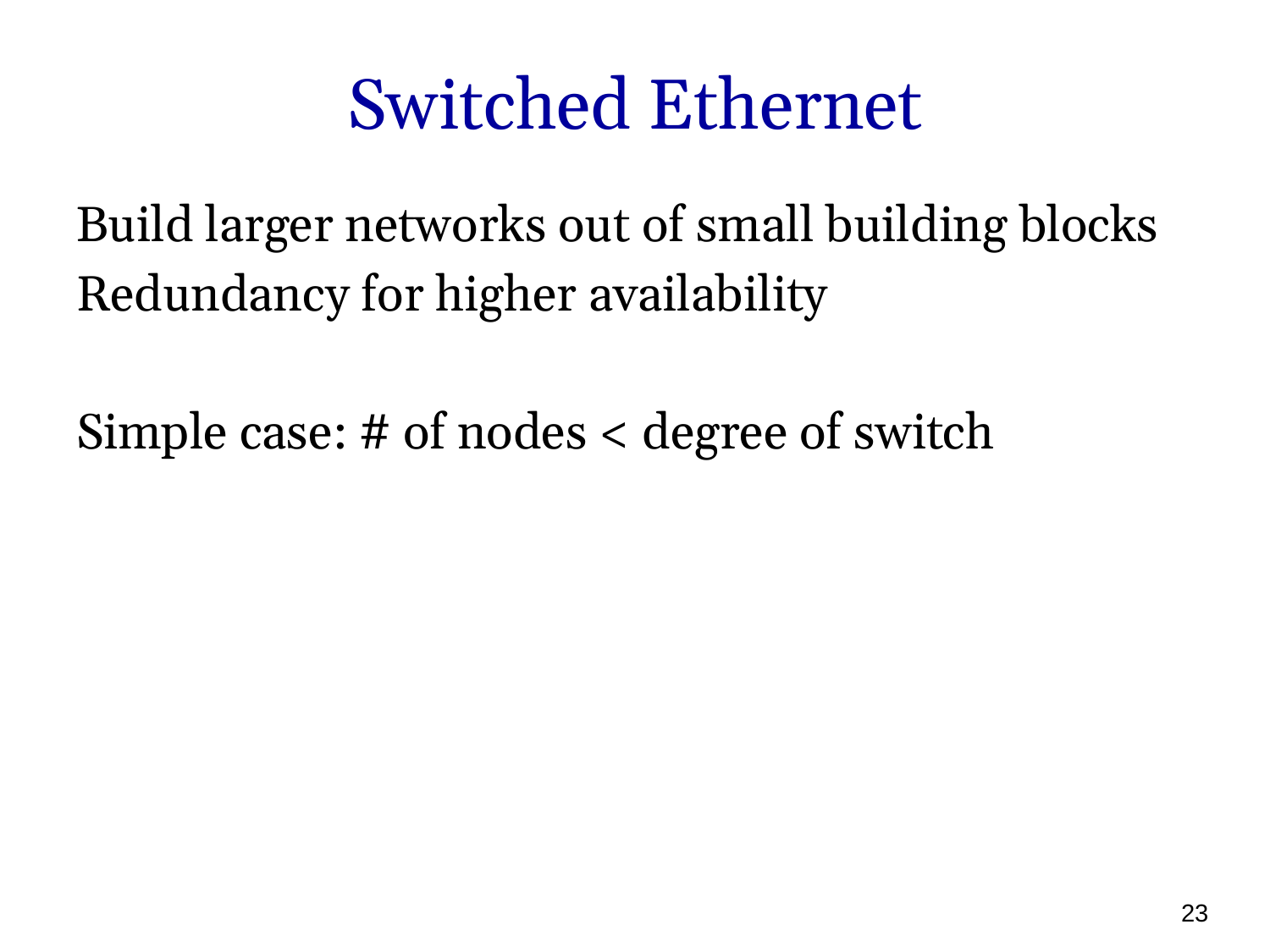

# Switched Ethernet
Build larger networks out of small building blocks
Redundancy for higher availability

Simple case: # of nodes < degree of switch
23